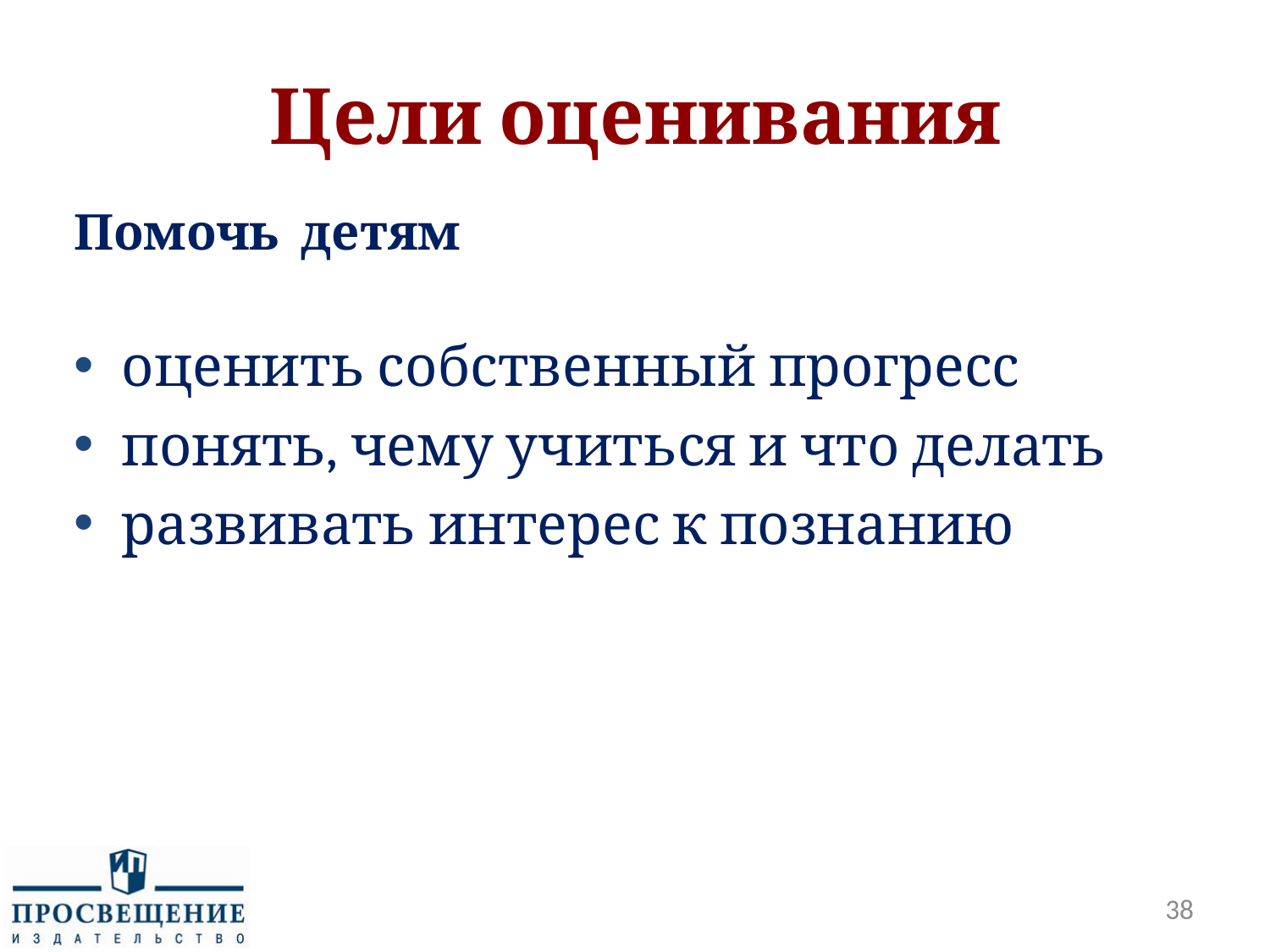

# Цели оценивания
Помочь  детям
оценить собственный прогресс
понять, чему учиться и что делать
развивать интерес к познанию
38